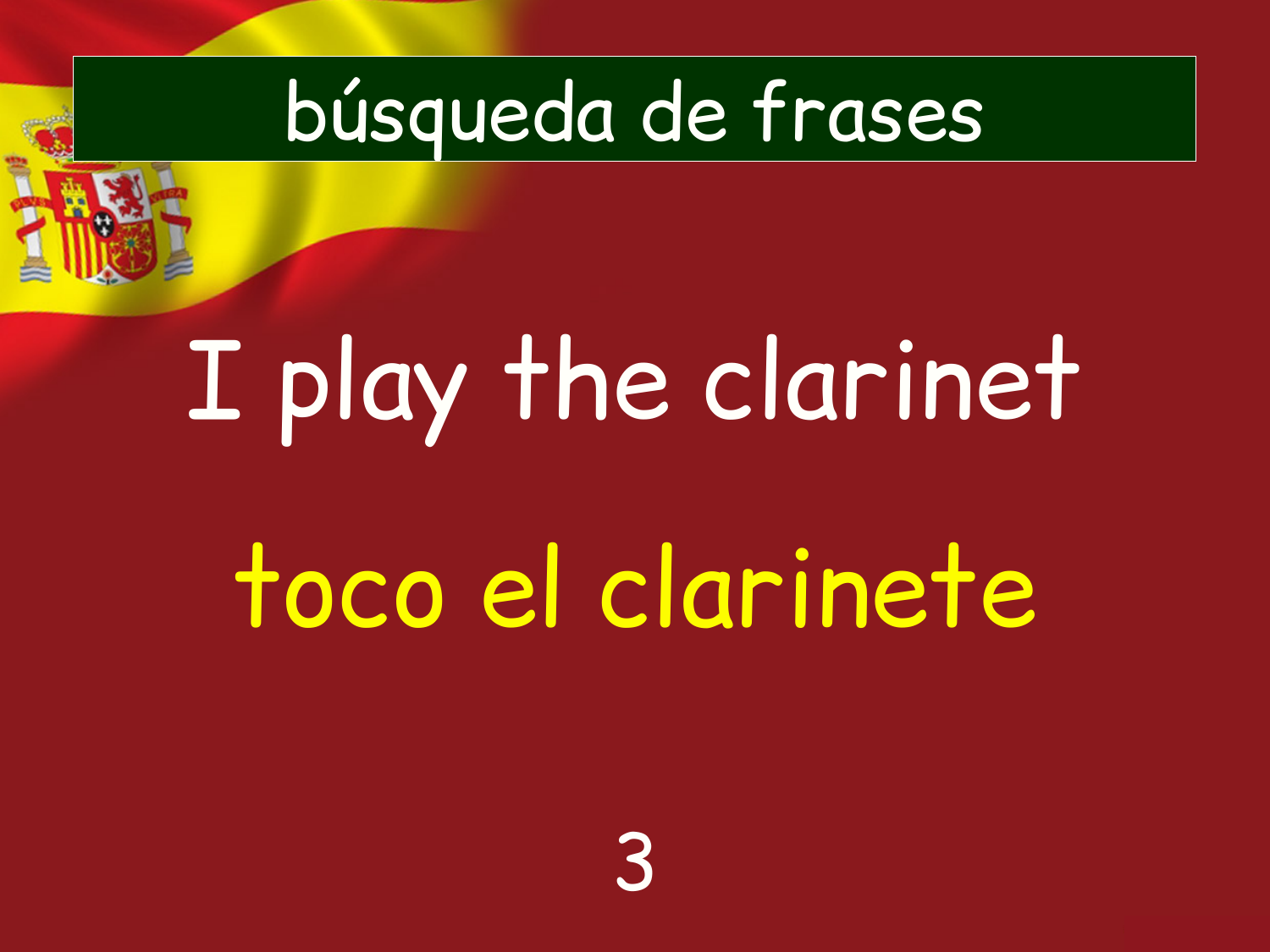

búsqueda de frases
I play the clarinet
toco el clarinete
3